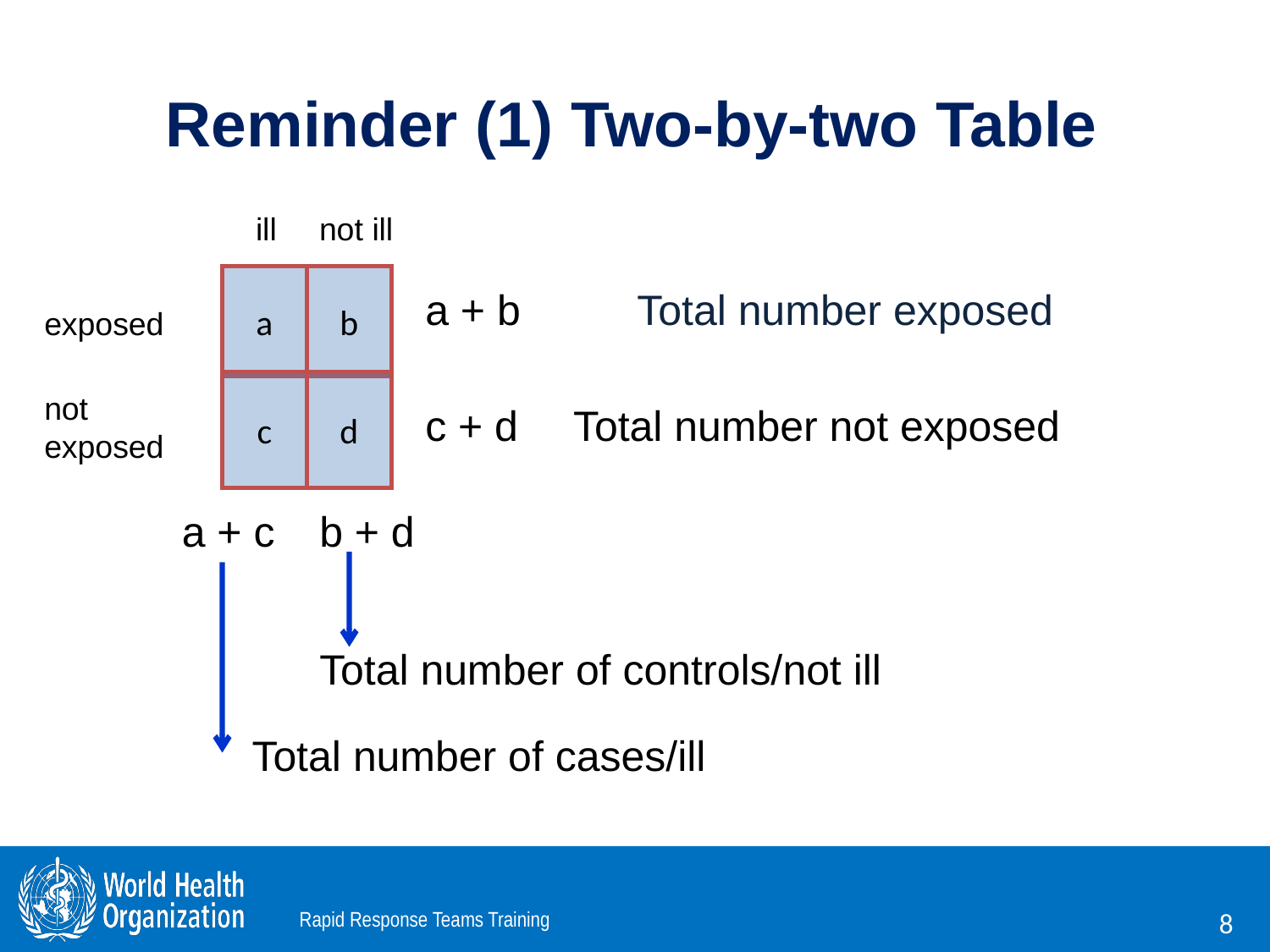

Reminder (1) Two-by-two Table
#
ill
not ill
a
b
exposed
c
d
not exposed
Total number exposed
a + b
c + d
Total number not exposed
a + c
b + d

Total number of controls/not ill
Total number of cases/ill